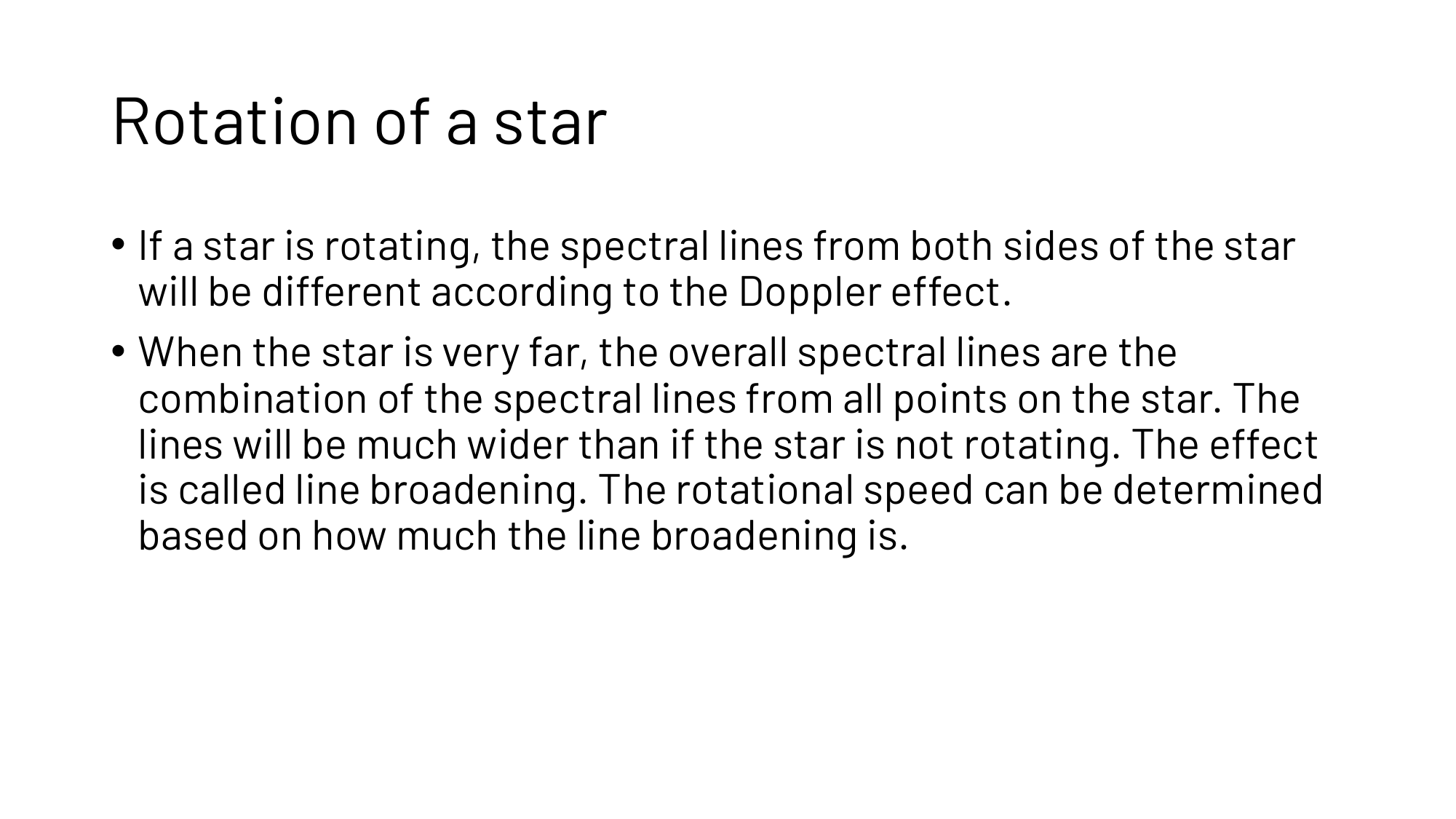

# Rotation of a star
If a star is rotating, the spectral lines from both sides of the star will be different according to the Doppler effect.
When the star is very far, the overall spectral lines are the combination of the spectral lines from all points on the star. The lines will be much wider than if the star is not rotating. The effect is called line broadening. The rotational speed can be determined based on how much the line broadening is.